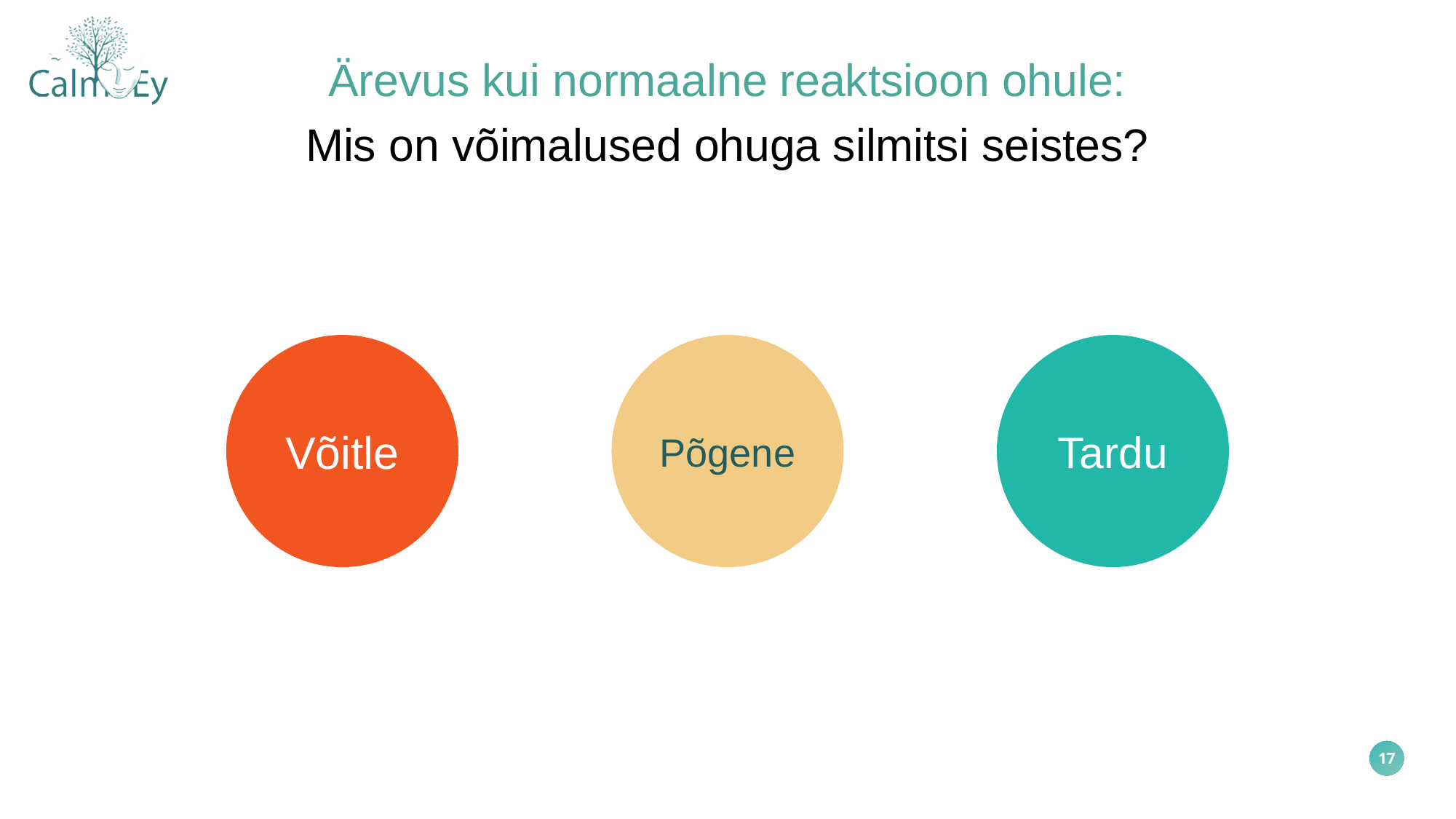

Ärevus kui normaalne reaktsioon ohule:
Mis on võimalused ohuga silmitsi seistes?

Võitle
Põgene
Tardu